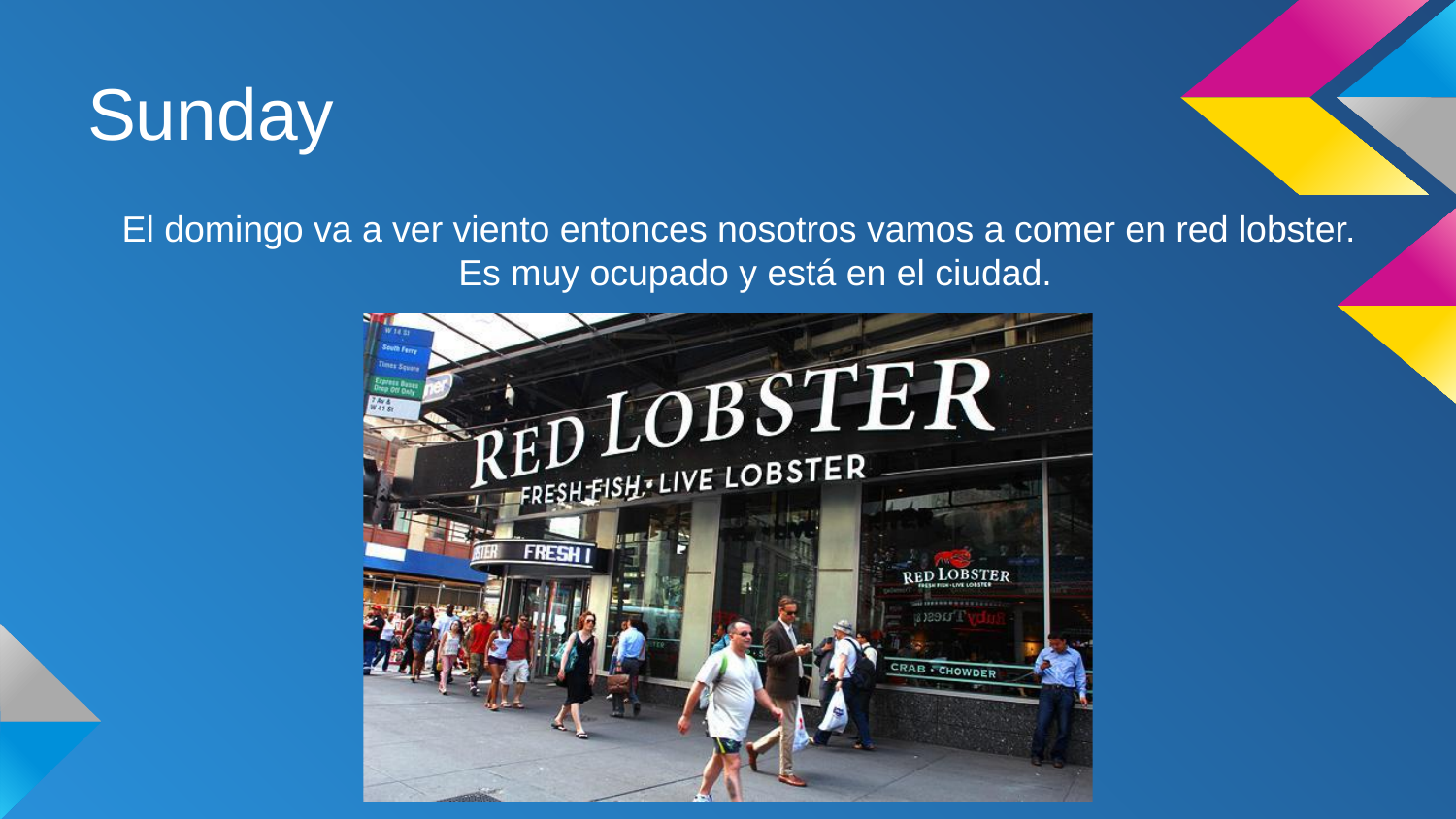

# Sunday
El domingo va a ver viento entonces nosotros vamos a comer en red lobster.  Es muy ocupado y está en el ciudad.